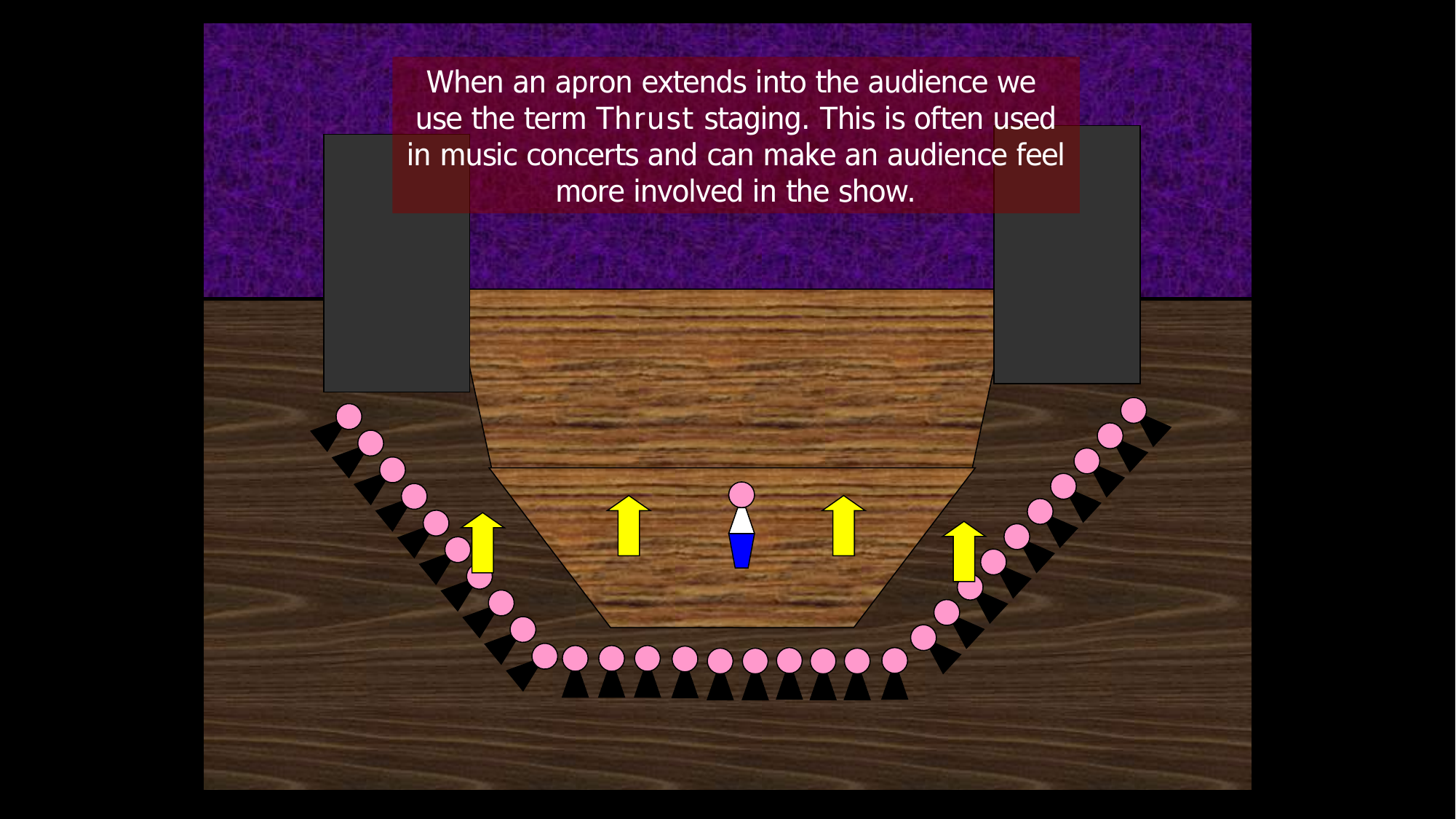

When an apron extends into the audience we  use the term Thrust staging. This is often used in music concerts and can make an audience feel more involved in the show.